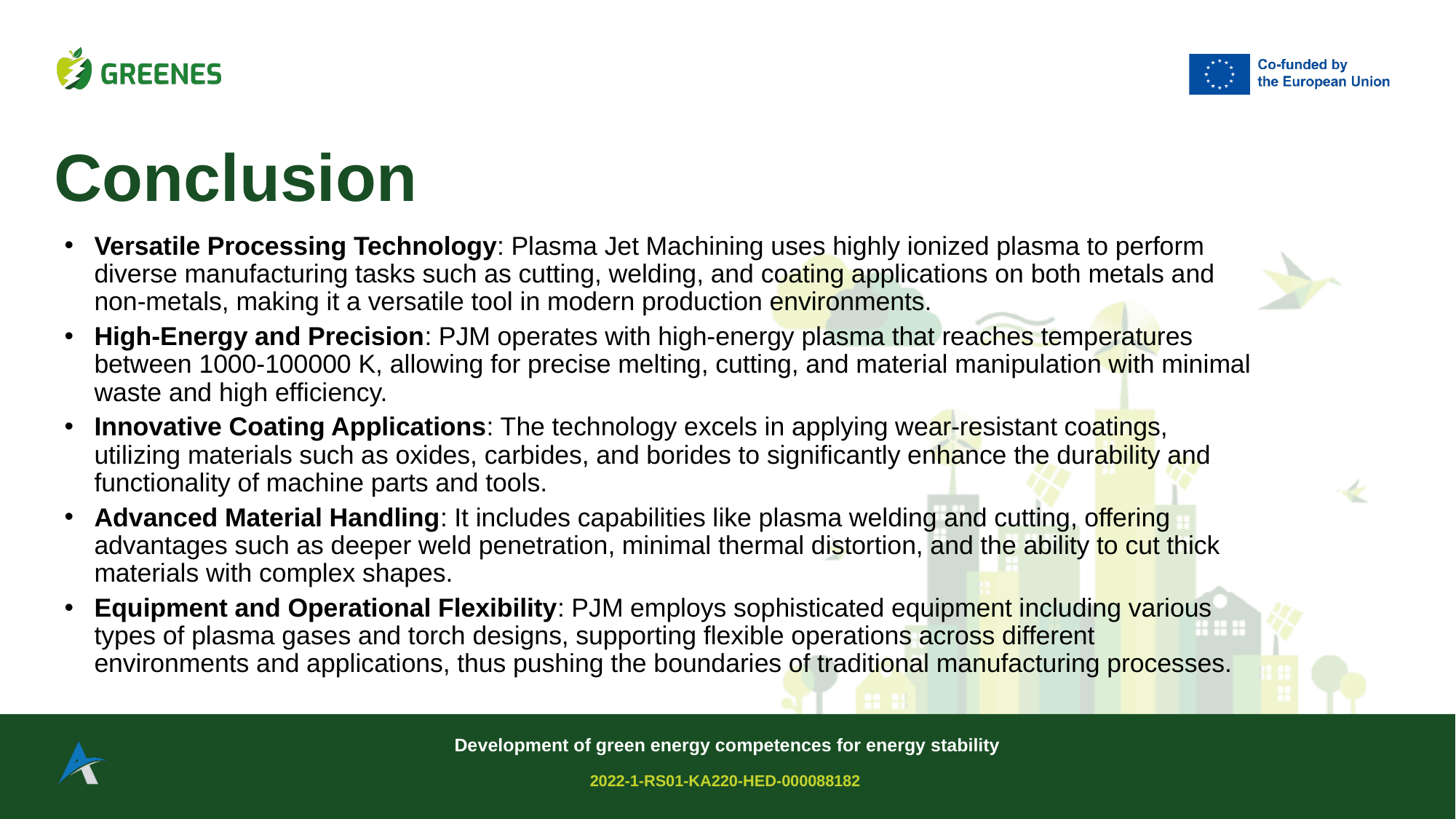

# Conclusion
Versatile Processing Technology: Plasma Jet Machining uses highly ionized plasma to perform diverse manufacturing tasks such as cutting, welding, and coating applications on both metals and non-metals, making it a versatile tool in modern production environments.
High-Energy and Precision: PJM operates with high-energy plasma that reaches temperatures between 1000-100000 K, allowing for precise melting, cutting, and material manipulation with minimal waste and high efficiency.
Innovative Coating Applications: The technology excels in applying wear-resistant coatings, utilizing materials such as oxides, carbides, and borides to significantly enhance the durability and functionality of machine parts and tools.
Advanced Material Handling: It includes capabilities like plasma welding and cutting, offering advantages such as deeper weld penetration, minimal thermal distortion, and the ability to cut thick materials with complex shapes.
Equipment and Operational Flexibility: PJM employs sophisticated equipment including various types of plasma gases and torch designs, supporting flexible operations across different environments and applications, thus pushing the boundaries of traditional manufacturing processes.